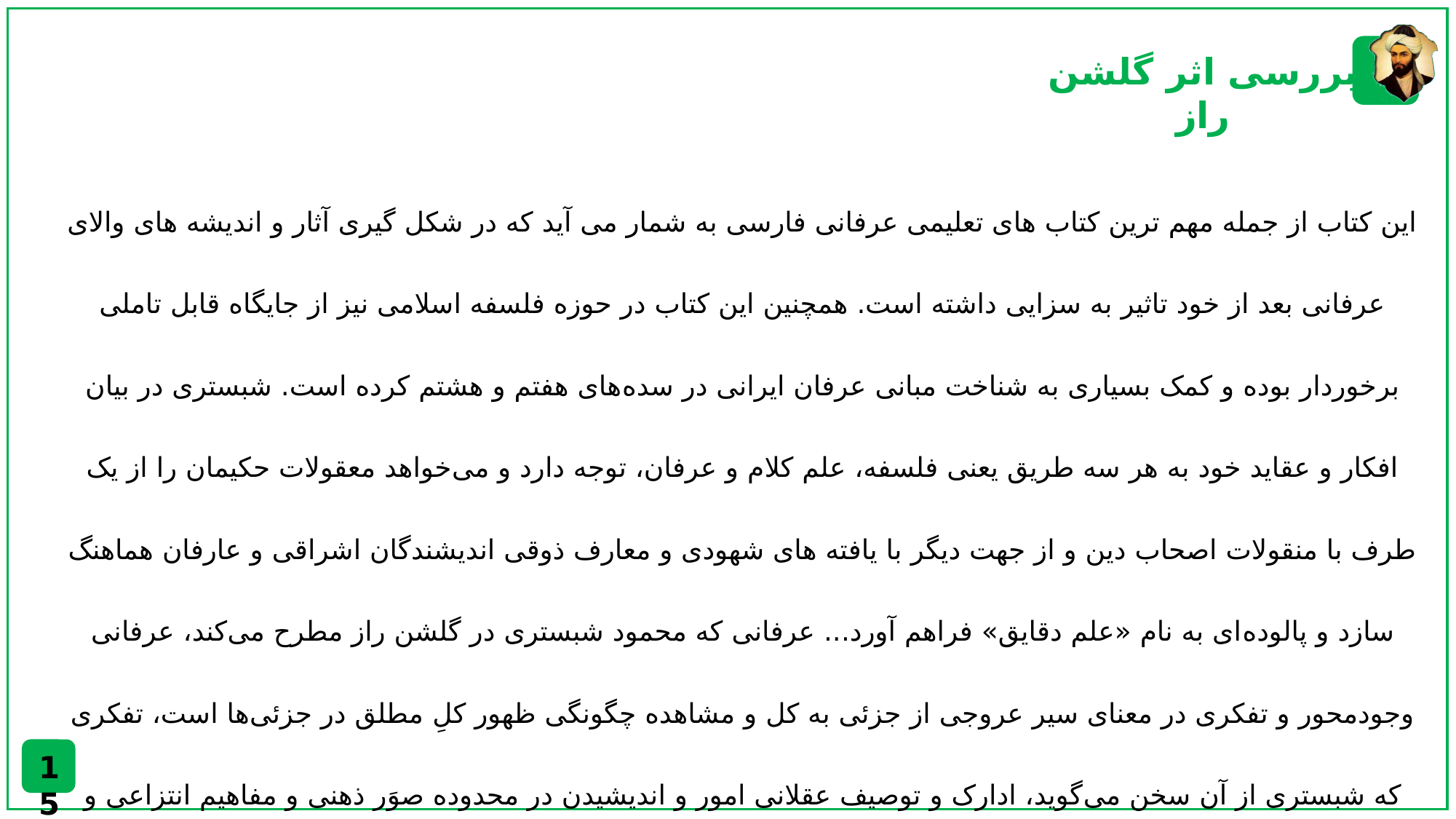

بررسی اثر گلشن راز
این کتاب از جمله مهم ترین کتاب های تعلیمی عرفانی فارسی به شمار می آید که در شکل گیری آثار و اندیشه های والای عرفانی بعد از خود تاثیر به سزایی داشته است. همچنین این کتاب در حوزه فلسفه اسلامی نیز از جایگاه قابل تاملی برخوردار بوده و کمک بسیاری به شناخت مبانی عرفان ایرانی در سده‌های هفتم و هشتم کرده است. شبستری در بیان افکار و عقاید خود به هر سه طریق یعنی فلسفه، علم کلام و عرفان، توجه دارد و می‌خواهد معقولات حکیمان را از یک طرف با منقولات اصحاب دین و از جهت دیگر با یافته های شهودی و معارف ذوقی اندیشندگان اشراقی و عارفان هماهنگ سازد و پالوده‌ای به نام «علم دقایق» فراهم آورد... عرفانی که محمود شبستری در گلشن راز مطرح می‌کند، عرفانی وجودمحور و تفکری در معنای سیر عروجی از جزئی به کل و مشاهده چگونگی ظهور کلِ مطلق در جزئی‌ها است، تفکری که شبستری از آن سخن می‌گوید، ادارک و توصیف عقلانی امور و اندیشیدن در محدوده صوَر ذهنی و مفاهیم انتزاعی و دست و پا زدن در پیچ و خم استدلال‌ها و اَشکال منطقی نیست، بلکه سفری معنوی و گذری از باطل سوی حق یا سیری از ظاهر به باطن و از صورت به معنی است.
15